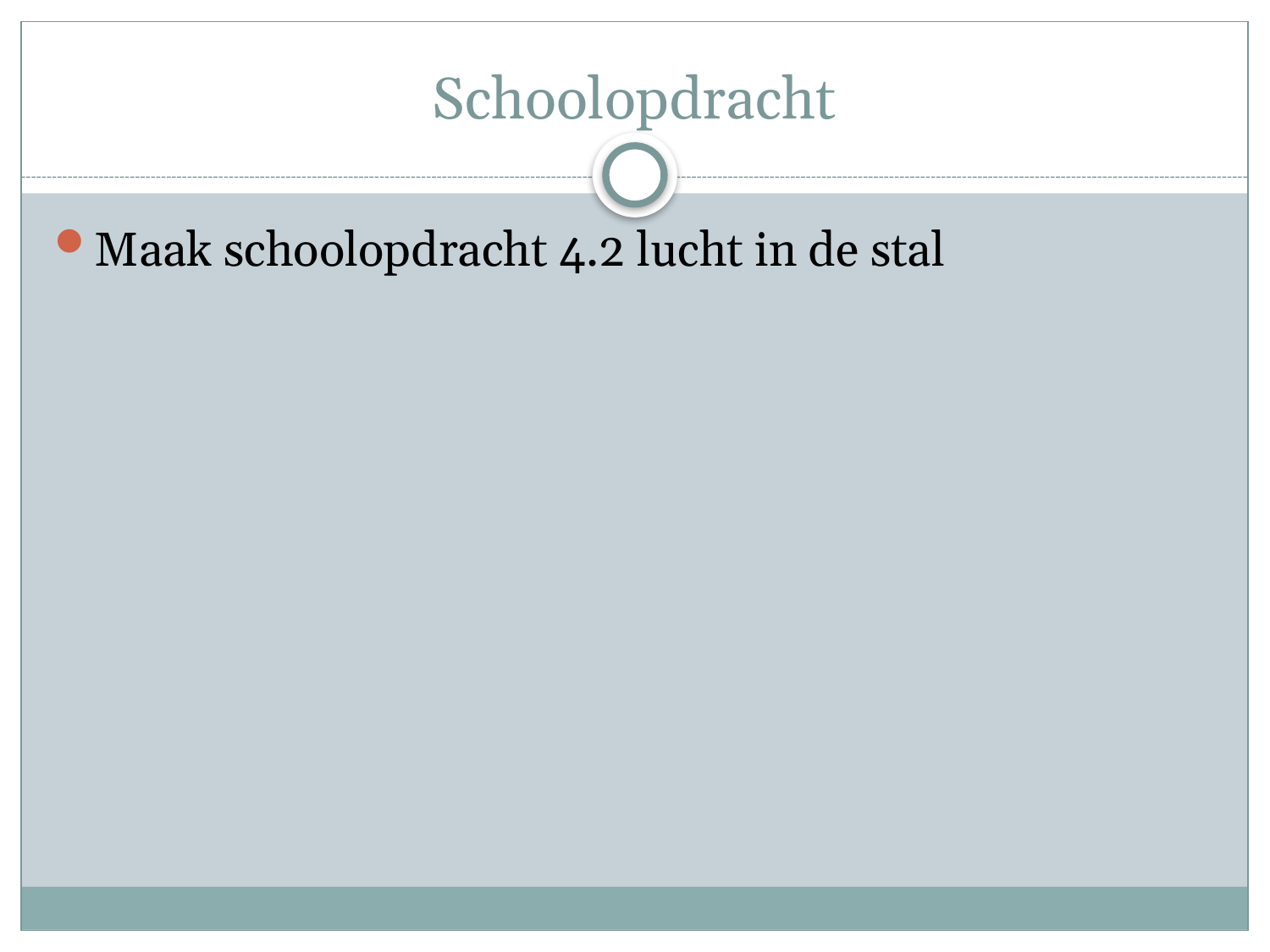

# Schoolopdracht
Maak schoolopdracht 4.2 lucht in de stal